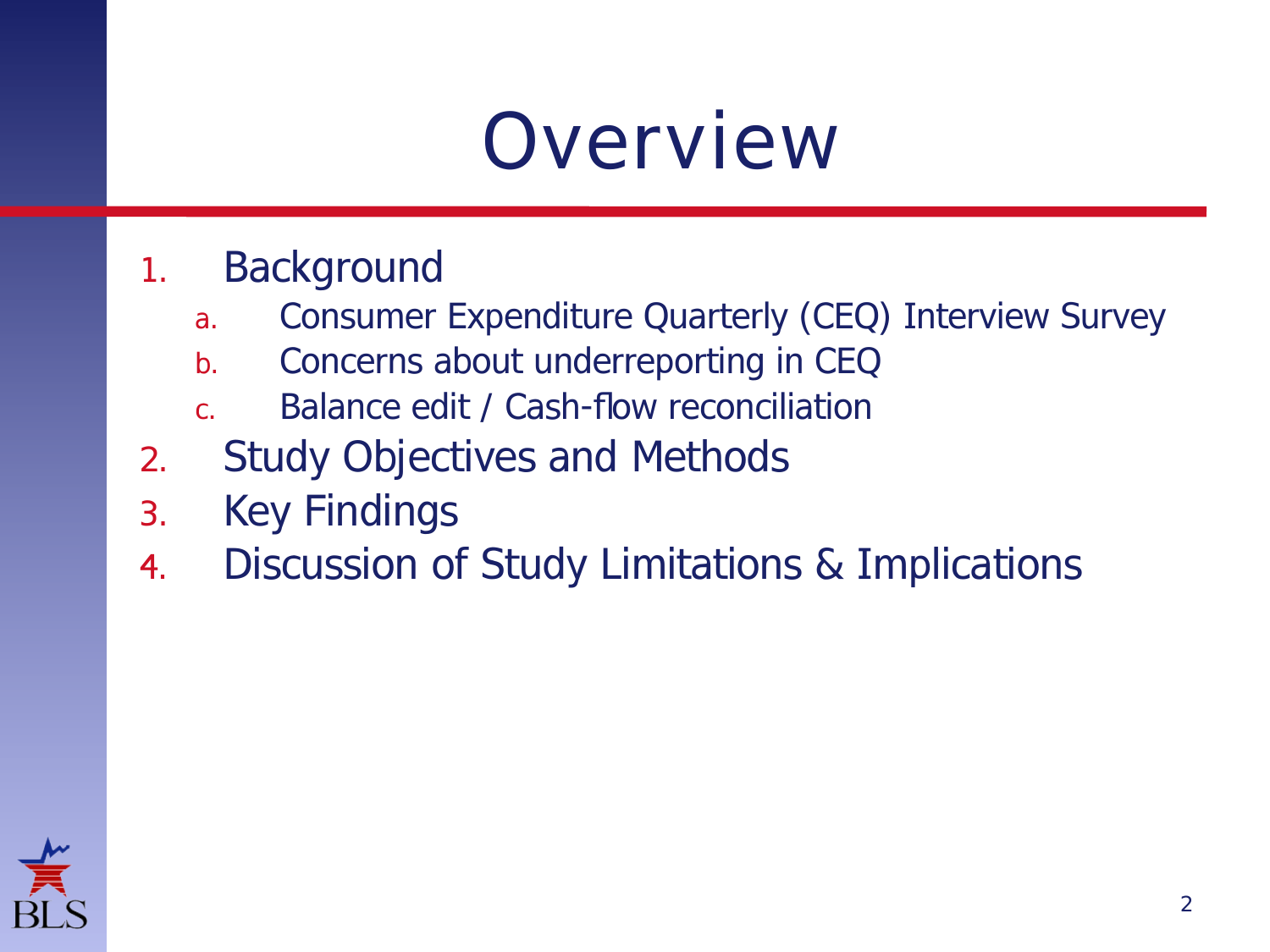

# Overview
Background
Consumer Expenditure Quarterly (CEQ) Interview Survey
Concerns about underreporting in CEQ
Balance edit / Cash-flow reconciliation
Study Objectives and Methods
Key Findings
Discussion of Study Limitations & Implications
2